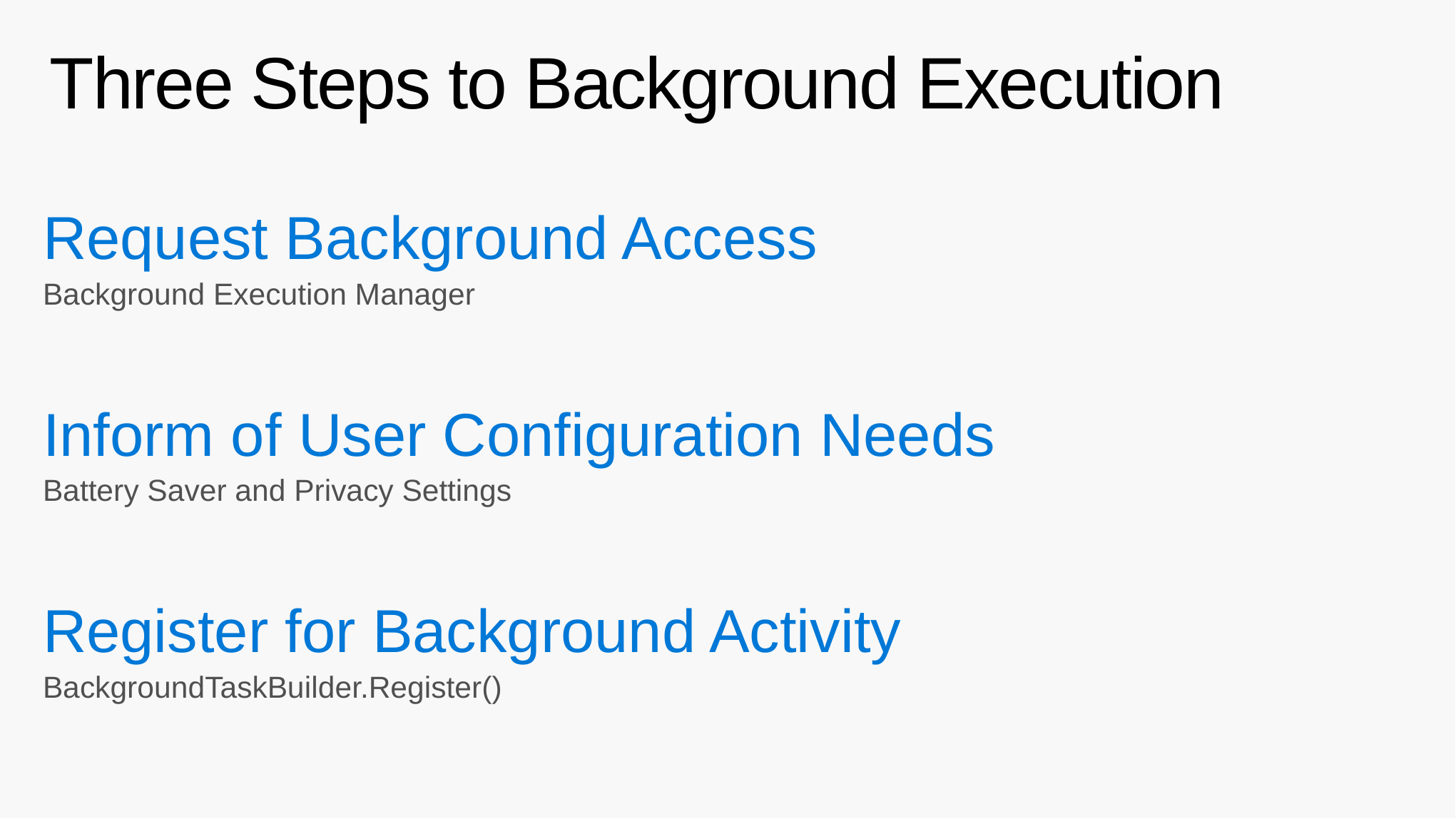

# Three Steps to Background Execution
Request Background Access
Background Execution Manager
Inform of User Configuration Needs
Battery Saver and Privacy Settings
Register for Background Activity
BackgroundTaskBuilder.Register()